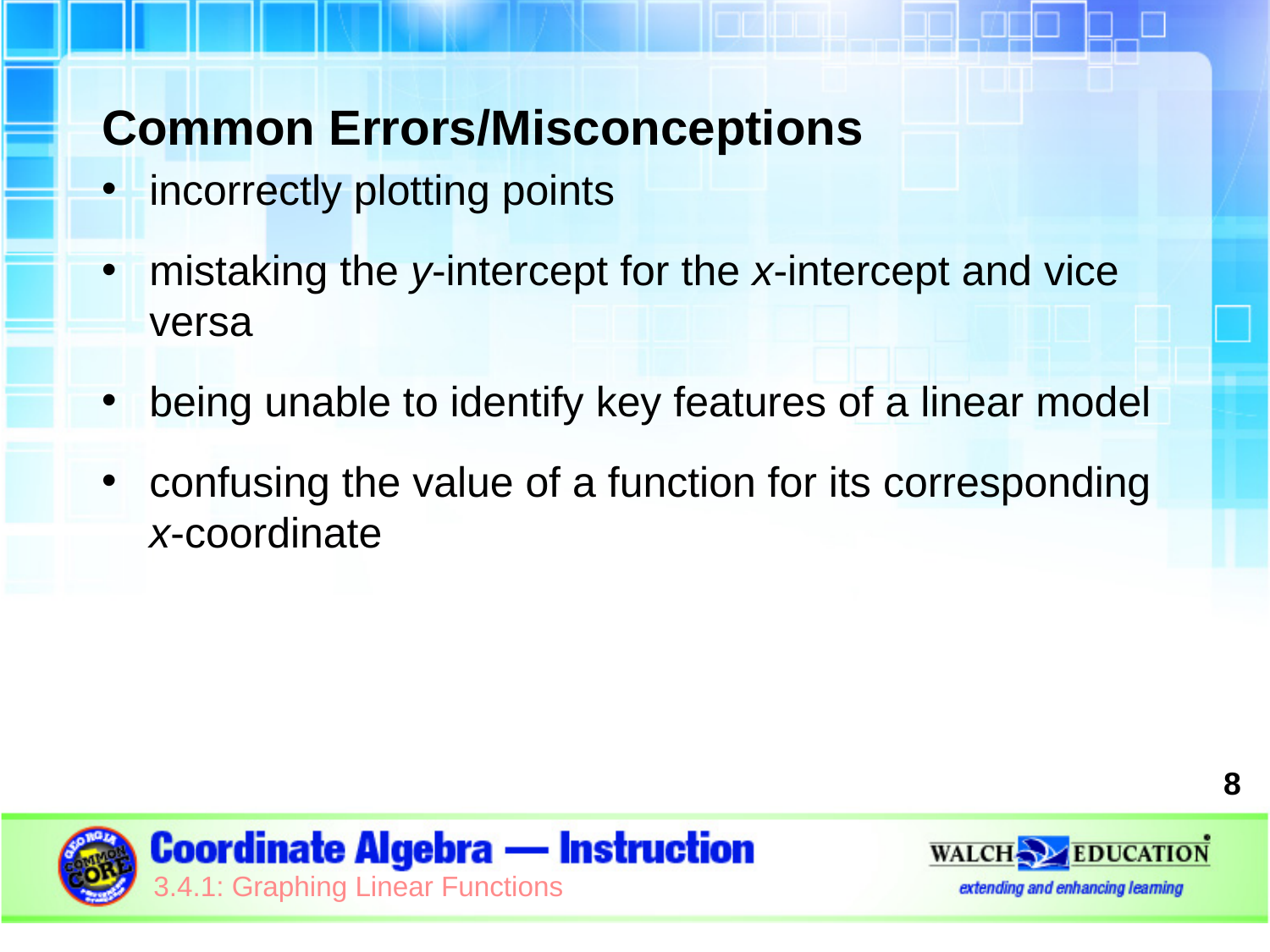

Common Errors/Misconceptions
incorrectly plotting points
mistaking the y-intercept for the x-intercept and vice versa
being unable to identify key features of a linear model
confusing the value of a function for its corresponding x-coordinate
8
3.4.1: Graphing Linear Functions